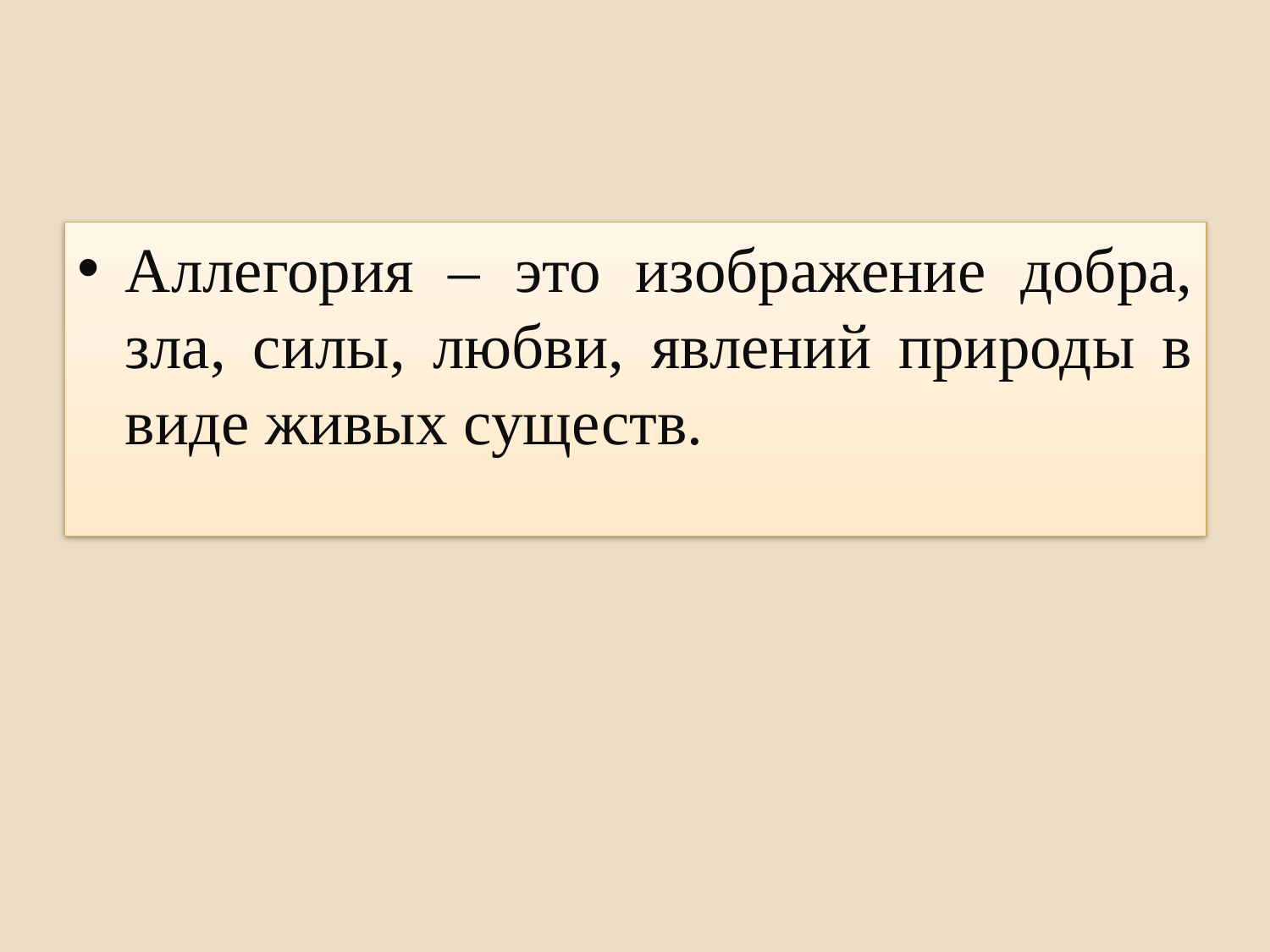

#
Аллегория – это изображение добра, зла, силы, любви, явлений природы в виде живых существ.